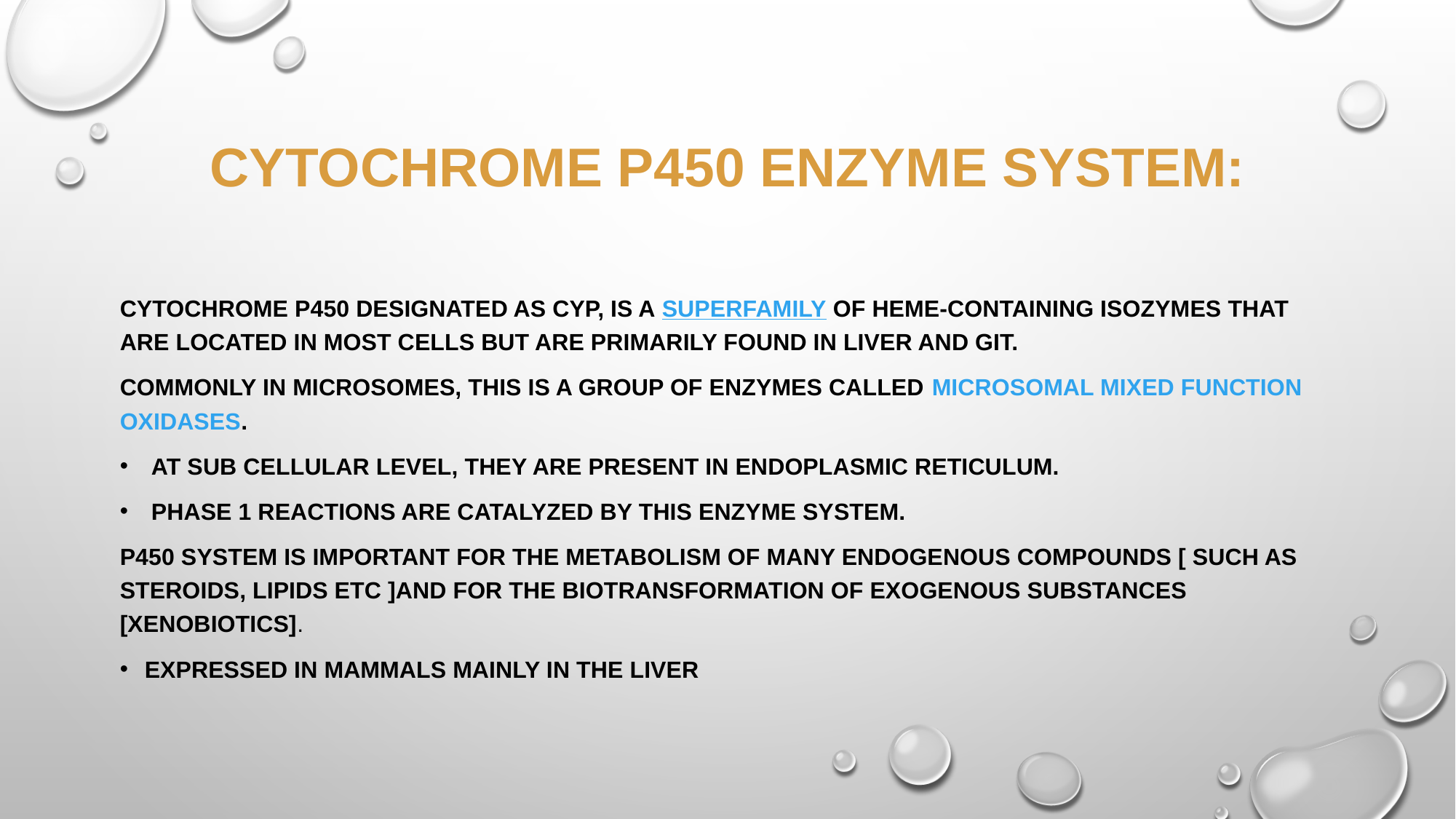

# Cytochrome P450 enzyme system:
Cytochrome P450 designated as CYP, is a superfamily of heme-containing isozymes that are located in most cells but are primarily found in liver and GIT.
Commonly in microsomes, This is a group of enzymes called microsomal mixed function oxidases.
 At sub cellular level, they are present in endoplasmic reticulum.
 Phase 1 reactions are catalyzed by this enzyme system.
P450 system is important for the metabolism of many endogenous compounds [ such as steroids, lipids etc ]and for the biotransformation of exogenous substances [xenobiotics].
expressed in mammals mainly in the lIVER